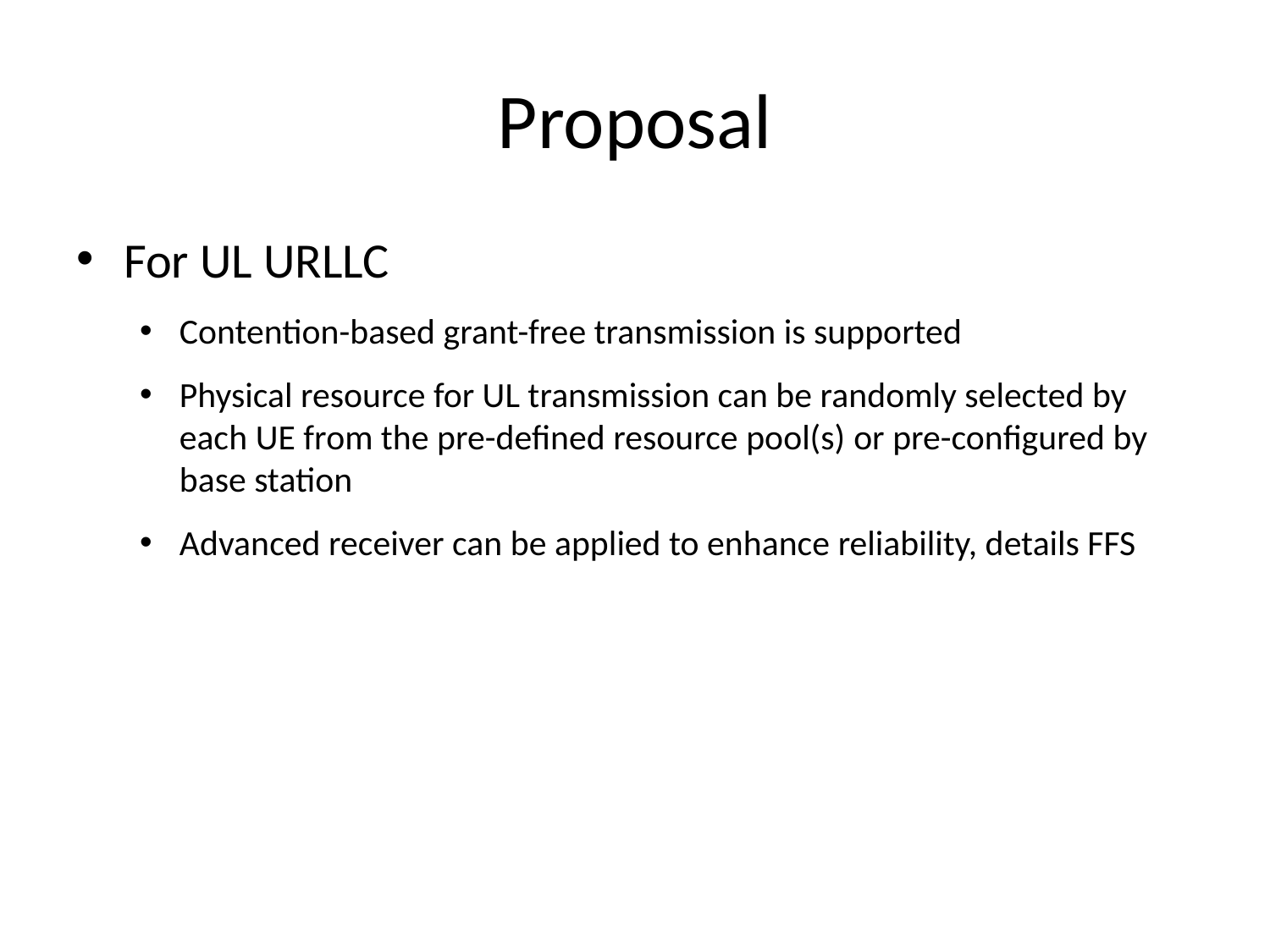

# Proposal
For UL URLLC
Contention-based grant-free transmission is supported
Physical resource for UL transmission can be randomly selected by each UE from the pre-defined resource pool(s) or pre-configured by base station
Advanced receiver can be applied to enhance reliability, details FFS